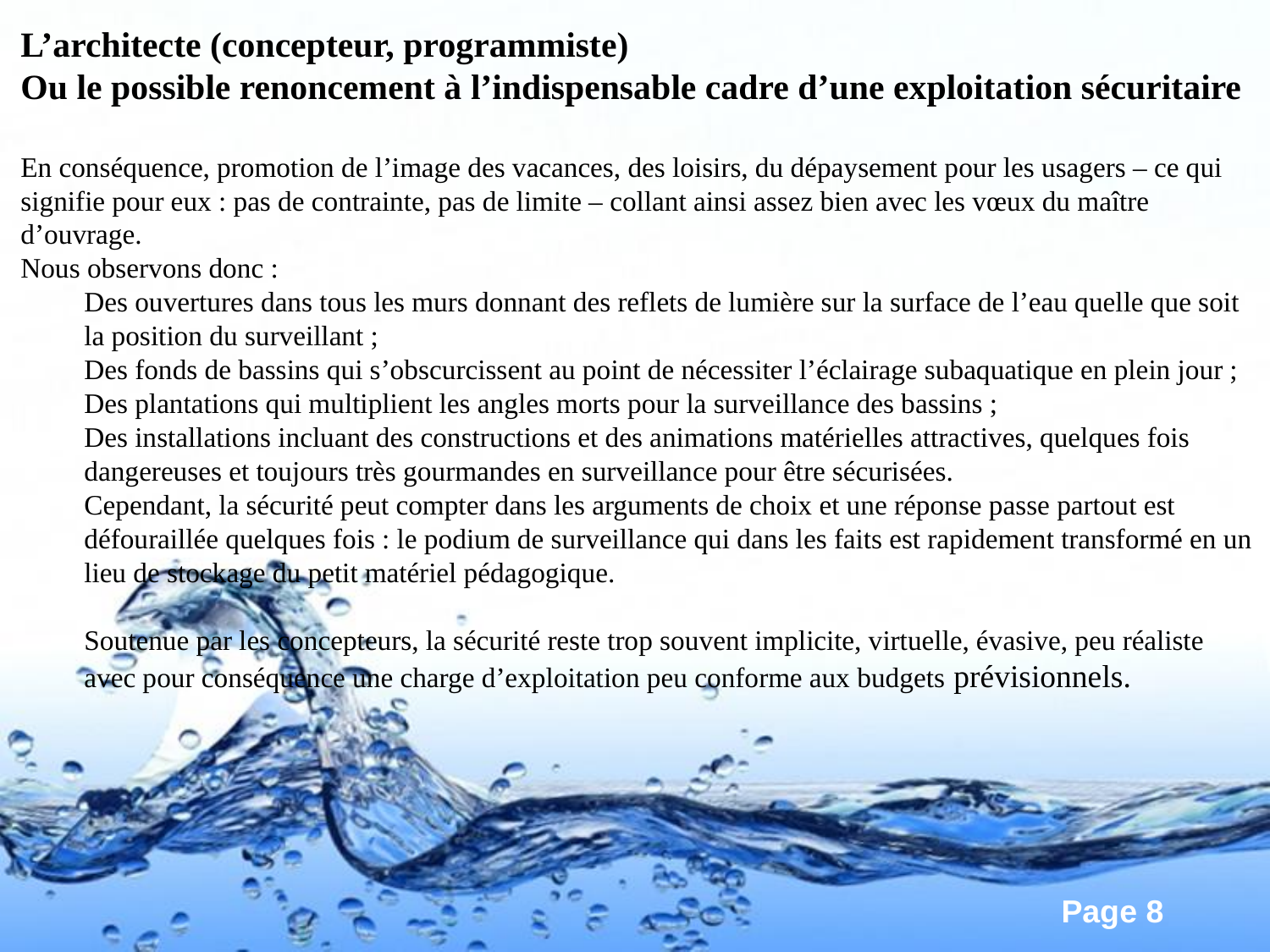

L’architecte (concepteur, programmiste)
Ou le possible renoncement à l’indispensable cadre d’une exploitation sécuritaire

En conséquence, promotion de l’image des vacances, des loisirs, du dépaysement pour les usagers – ce qui signifie pour eux : pas de contrainte, pas de limite – collant ainsi assez bien avec les vœux du maître d’ouvrage.
Nous observons donc :
Des ouvertures dans tous les murs donnant des reflets de lumière sur la surface de l’eau quelle que soit la position du surveillant ;
Des fonds de bassins qui s’obscurcissent au point de nécessiter l’éclairage subaquatique en plein jour ;
Des plantations qui multiplient les angles morts pour la surveillance des bassins ;
Des installations incluant des constructions et des animations matérielles attractives, quelques fois dangereuses et toujours très gourmandes en surveillance pour être sécurisées.
Cependant, la sécurité peut compter dans les arguments de choix et une réponse passe partout est défouraillée quelques fois : le podium de surveillance qui dans les faits est rapidement transformé en un lieu de stockage du petit matériel pédagogique.

Soutenue par les concepteurs, la sécurité reste trop souvent implicite, virtuelle, évasive, peu réaliste avec pour conséquence une charge d’exploitation peu conforme aux budgets prévisionnels.